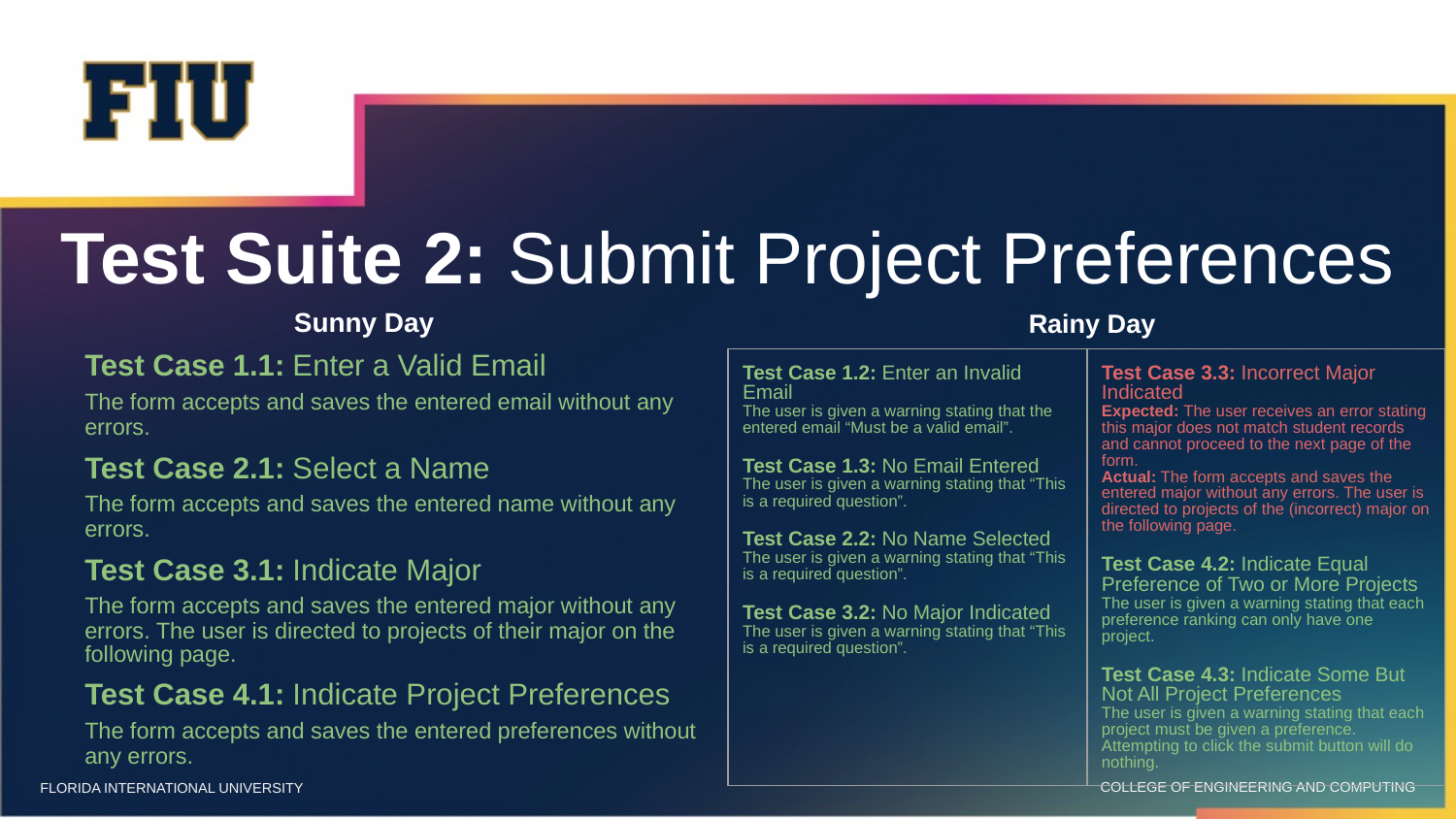

# Test Suite 2: Submit Project Preferences
Sunny Day
Test Case 1.1: Enter a Valid Email
	The form accepts and saves the entered email without any errors.
Test Case 2.1: Select a Name
	The form accepts and saves the entered name without any errors.
Test Case 3.1: Indicate Major
	The form accepts and saves the entered major without any errors. The user is directed to projects of their major on the following page.
Test Case 4.1: Indicate Project Preferences
	The form accepts and saves the entered preferences without any errors.
Rainy Day
| Test Case 1.2: Enter an Invalid Email The user is given a warning stating that the entered email “Must be a valid email”. Test Case 1.3: No Email Entered The user is given a warning stating that “This is a required question”. Test Case 2.2: No Name Selected The user is given a warning stating that “This is a required question”. Test Case 3.2: No Major Indicated The user is given a warning stating that “This is a required question”. | Test Case 3.3: Incorrect Major Indicated Expected: The user receives an error stating this major does not match student records and cannot proceed to the next page of the form. Actual: The form accepts and saves the entered major without any errors. The user is directed to projects of the (incorrect) major on the following page. Test Case 4.2: Indicate Equal Preference of Two or More Projects The user is given a warning stating that each preference ranking can only have one project. Test Case 4.3: Indicate Some But Not All Project Preferences The user is given a warning stating that each project must be given a preference. Attempting to click the submit button will do nothing. |
| --- | --- |